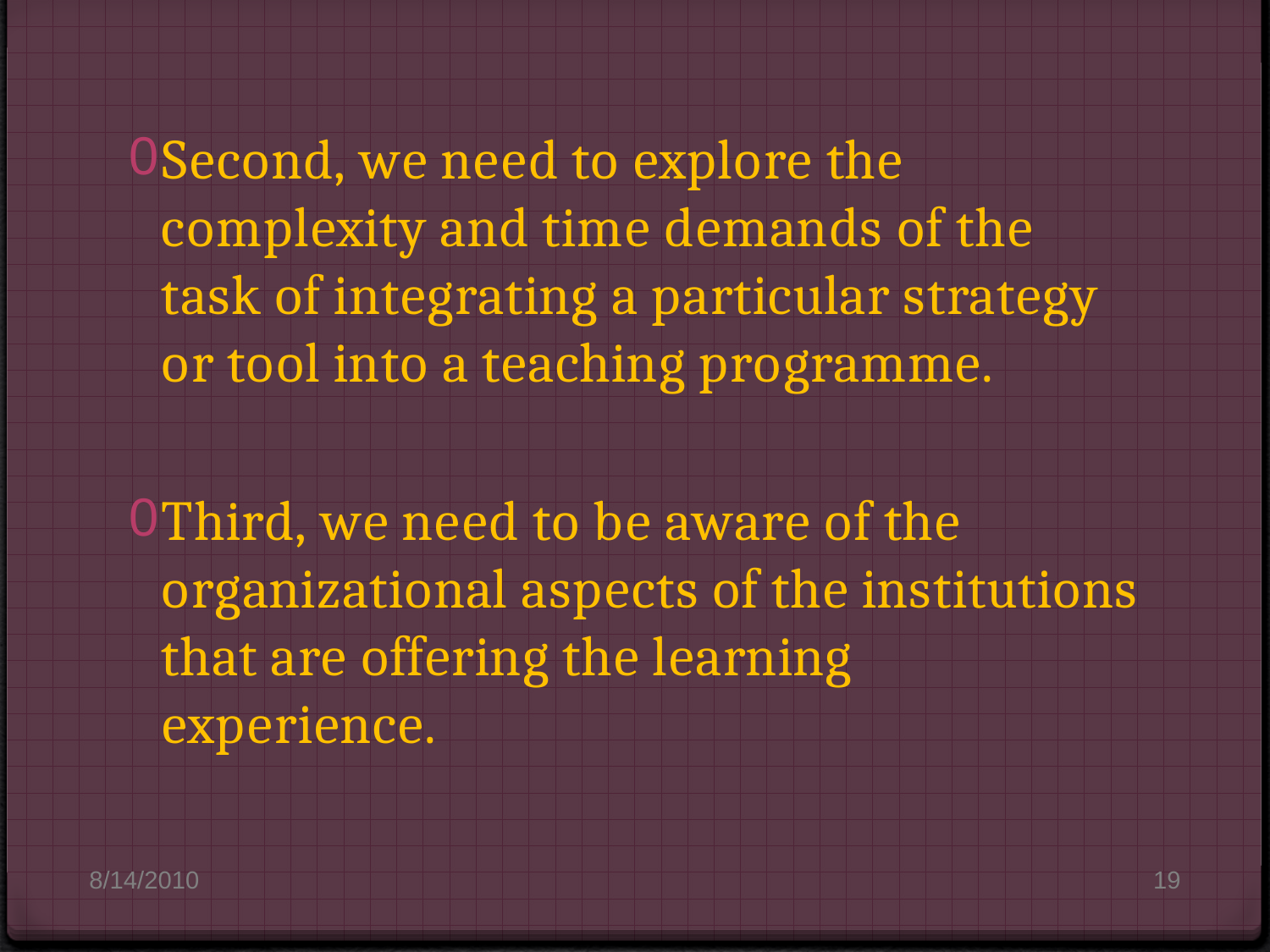

Second, we need to explore the complexity and time demands of the task of integrating a particular strategy or tool into a teaching programme.

Third, we need to be aware of the organizational aspects of the institutions that are offering the learning experience.
8/14/2010

19